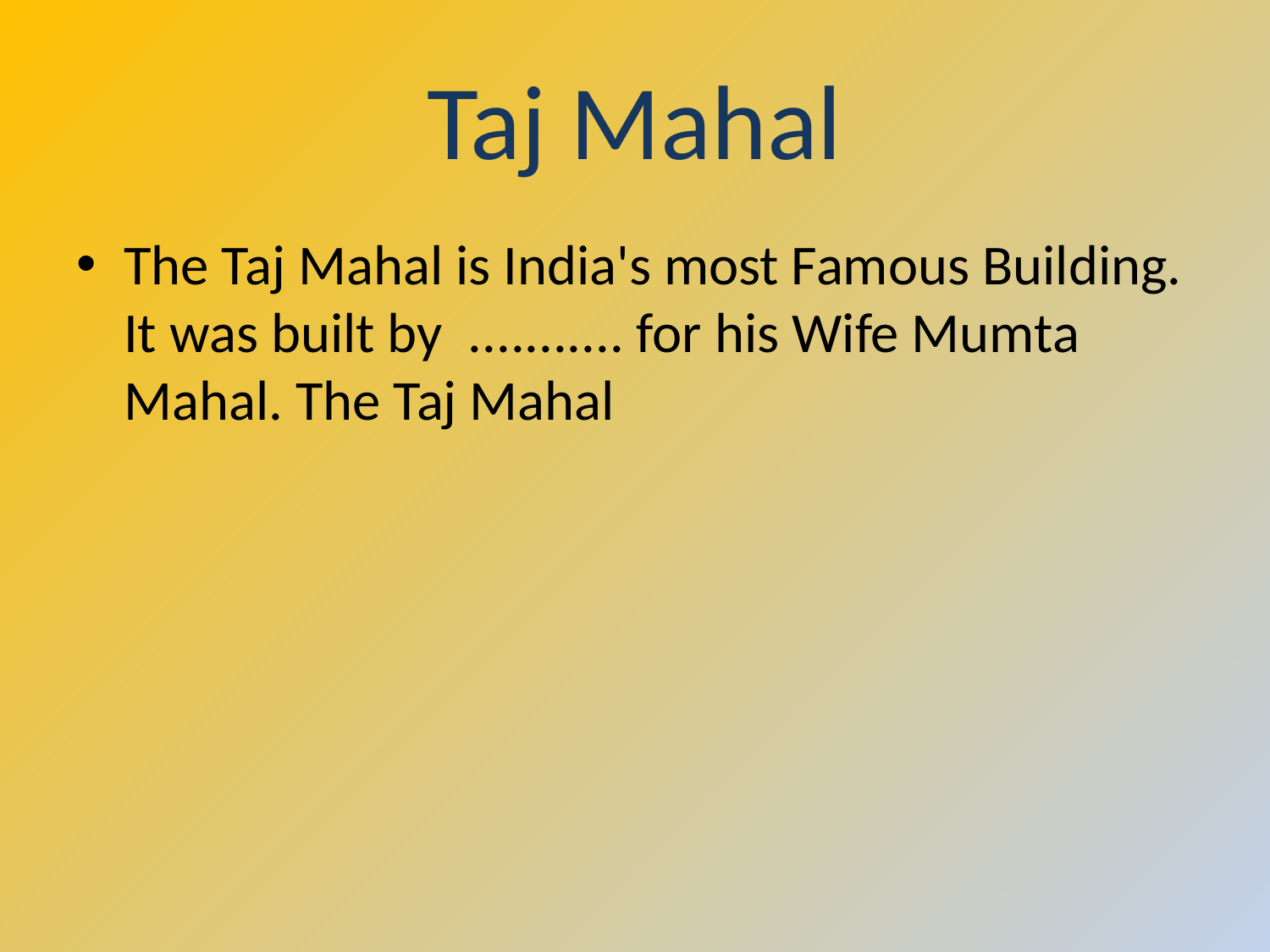

# Taj Mahal
The Taj Mahal is India's most Famous Building. It was built by  ........... for his Wife Mumta Mahal. The Taj Mahal